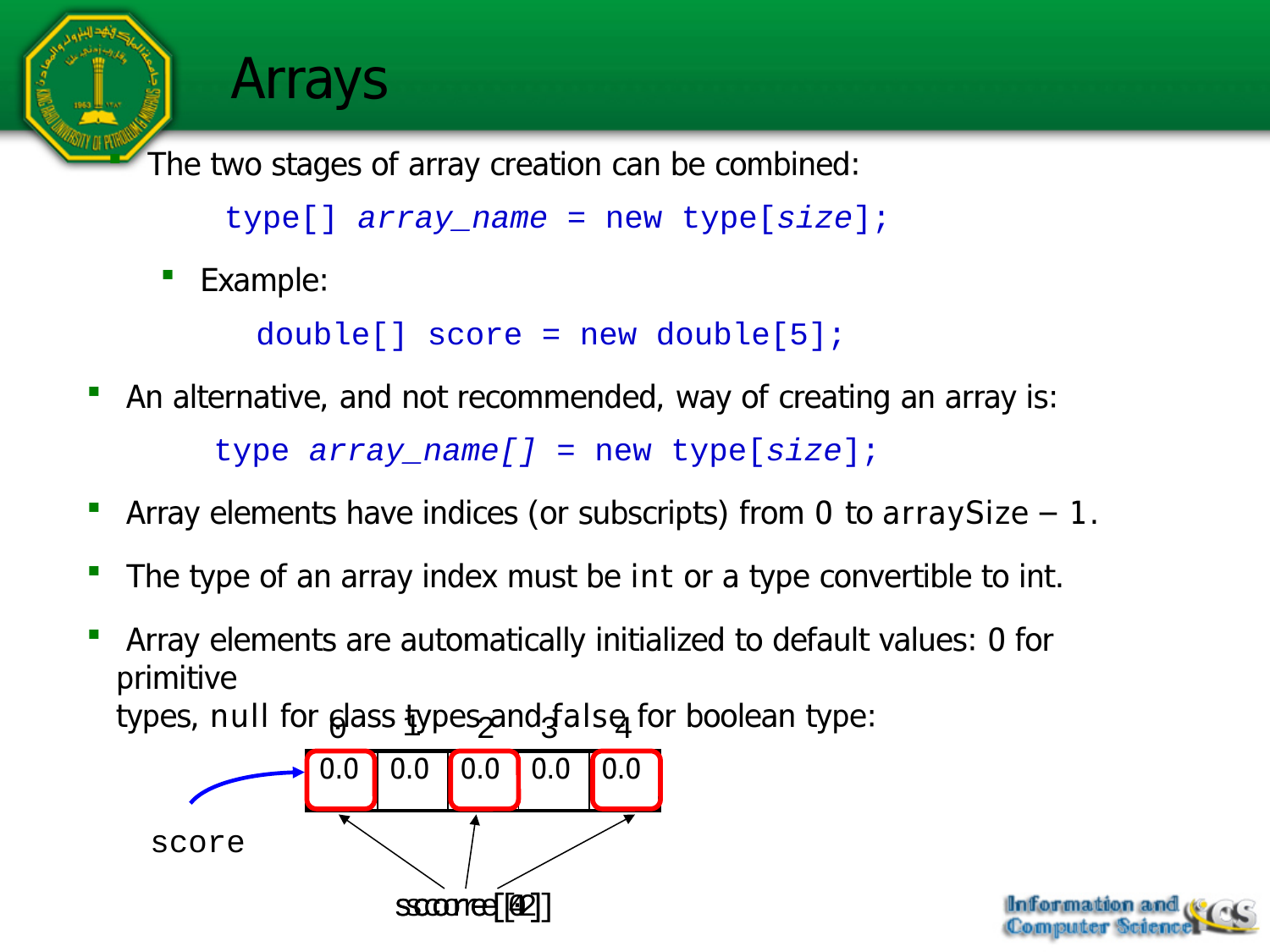

# Arrays
 The two stages of array creation can be combined:
type[] array_name = new type[size];
 Example:
double[] score = new double[5];
 An alternative, and not recommended, way of creating an array is:

type array_name[] = new type[size];
 Array elements have indices (or subscripts) from 0 to arraySize – 1.
 The type of an array index must be int or a type convertible to int.
 Array elements are automatically initialized to default values: 0 for primitive
   types, null for class types and false for boolean type:
1
0
2
3
4

| 0.0 | 0.0 | 0.0 | 0.0 | 0.0 |
| --- | --- | --- | --- | --- |

score

score[0]
score[4]
score[2]